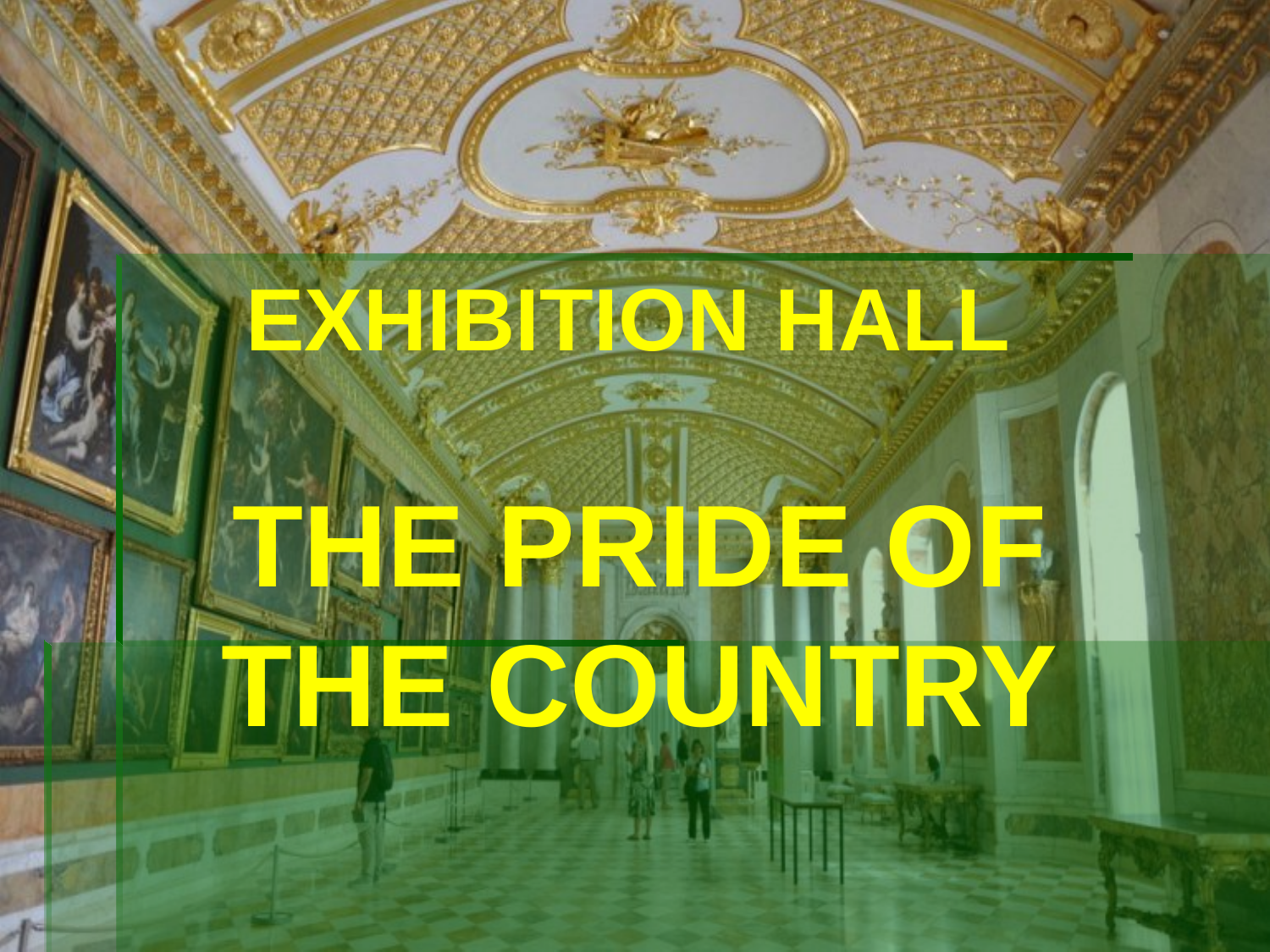

# Exhibition hall

THE PRIDE OF THE COUNTRY